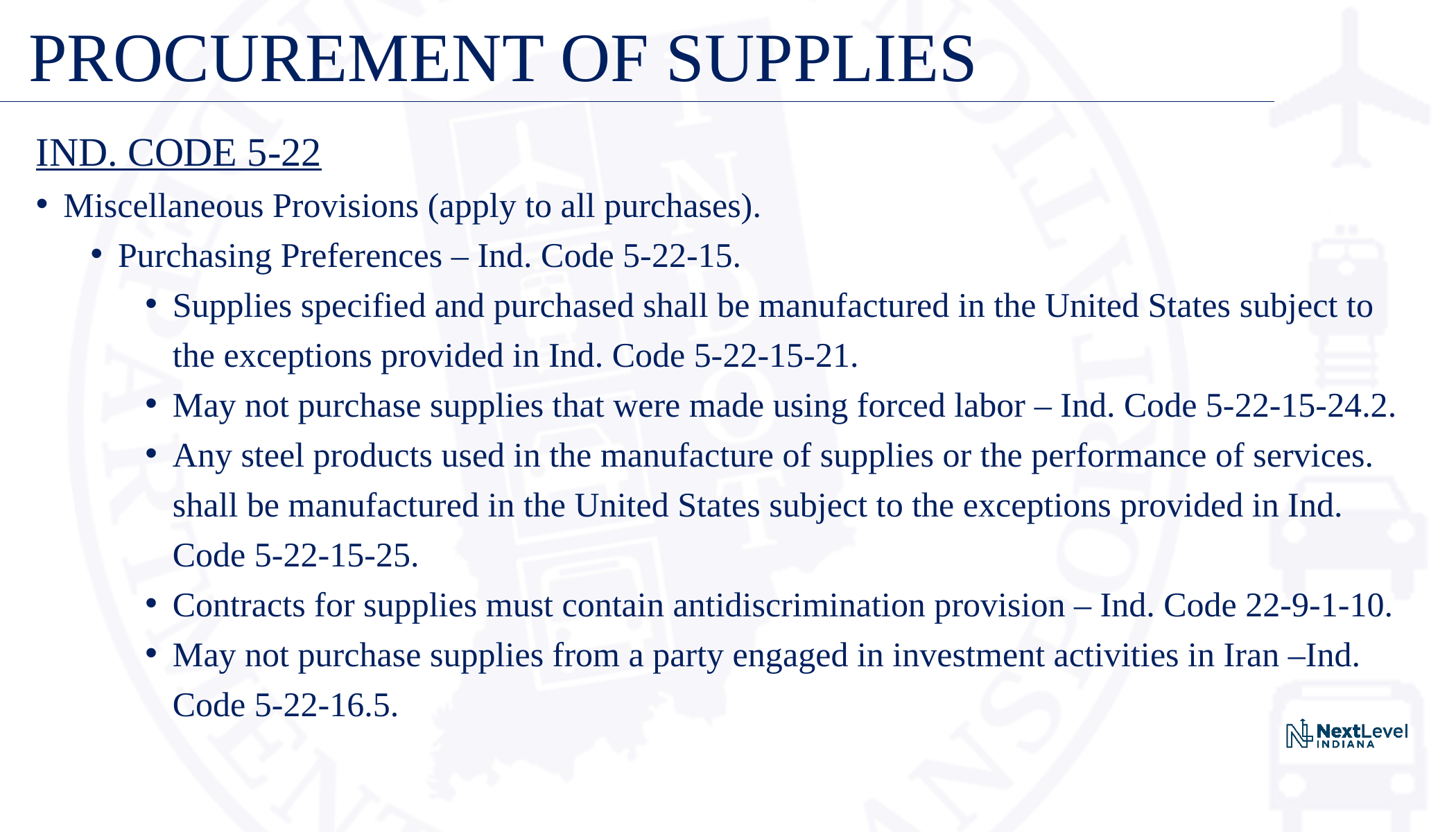

# PROCUREMENT OF SUPPLIES
IND. CODE 5-22
Miscellaneous Provisions (apply to all purchases).
Purchasing Preferences – Ind. Code 5-22-15.
Supplies specified and purchased shall be manufactured in the United States subject to the exceptions provided in Ind. Code 5-22-15-21.
May not purchase supplies that were made using forced labor – Ind. Code 5-22-15-24.2.
Any steel products used in the manufacture of supplies or the performance of services. shall be manufactured in the United States subject to the exceptions provided in Ind. Code 5-22-15-25.
Contracts for supplies must contain antidiscrimination provision – Ind. Code 22-9-1-10.
May not purchase supplies from a party engaged in investment activities in Iran –Ind. Code 5-22-16.5.